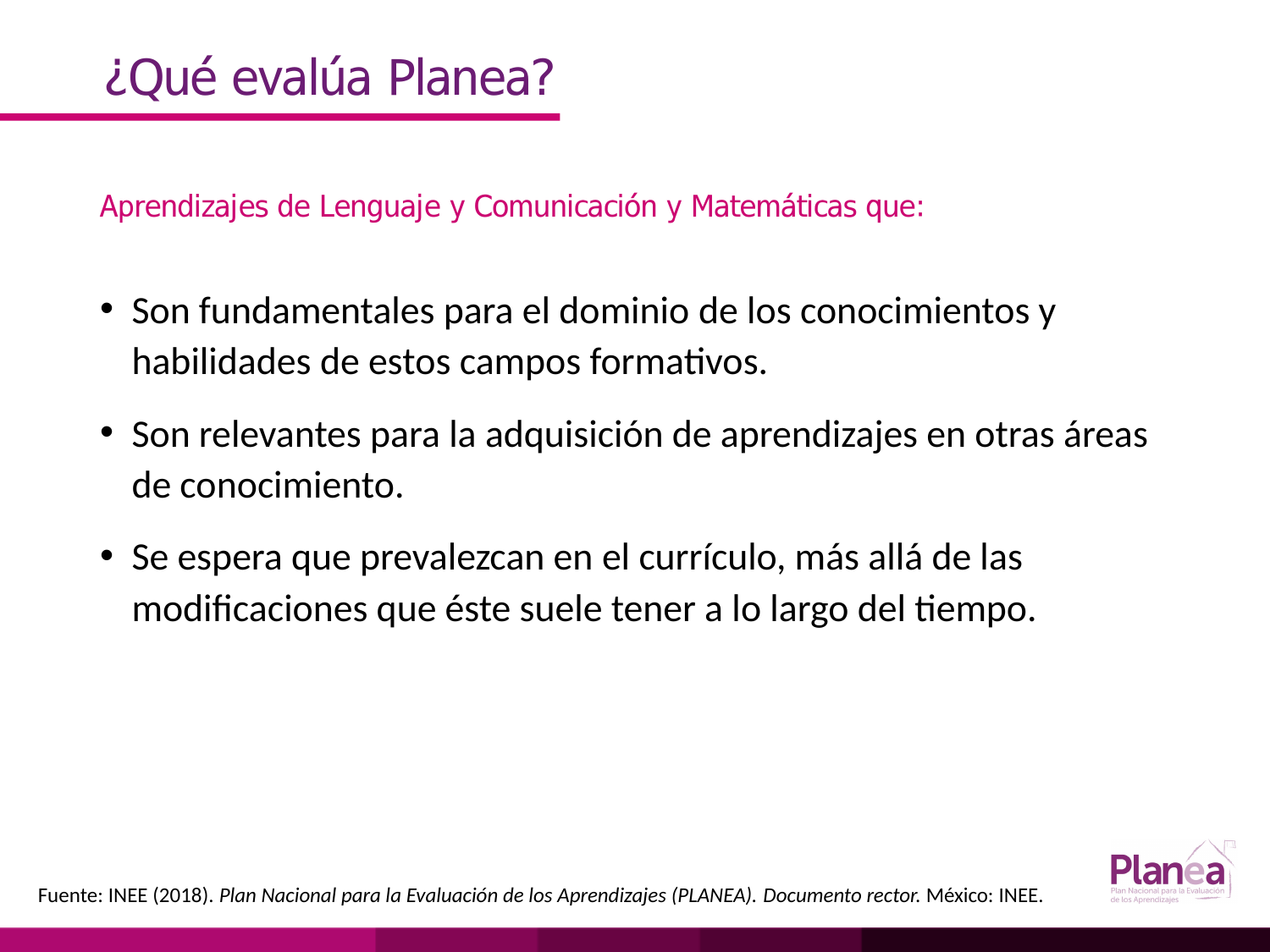

# ¿Qué evalúa Planea?

Aprendizajes de Lenguaje y Comunicación y Matemáticas que:
Son fundamentales para el dominio de los conocimientos y habilidades de estos campos formativos.
Son relevantes para la adquisición de aprendizajes en otras áreas de conocimiento.
Se espera que prevalezcan en el currículo, más allá de las modificaciones que éste suele tener a lo largo del tiempo.

Fuente: INEE (2018). Plan Nacional para la Evaluación de los Aprendizajes (PLANEA). Documento rector. México: INEE.